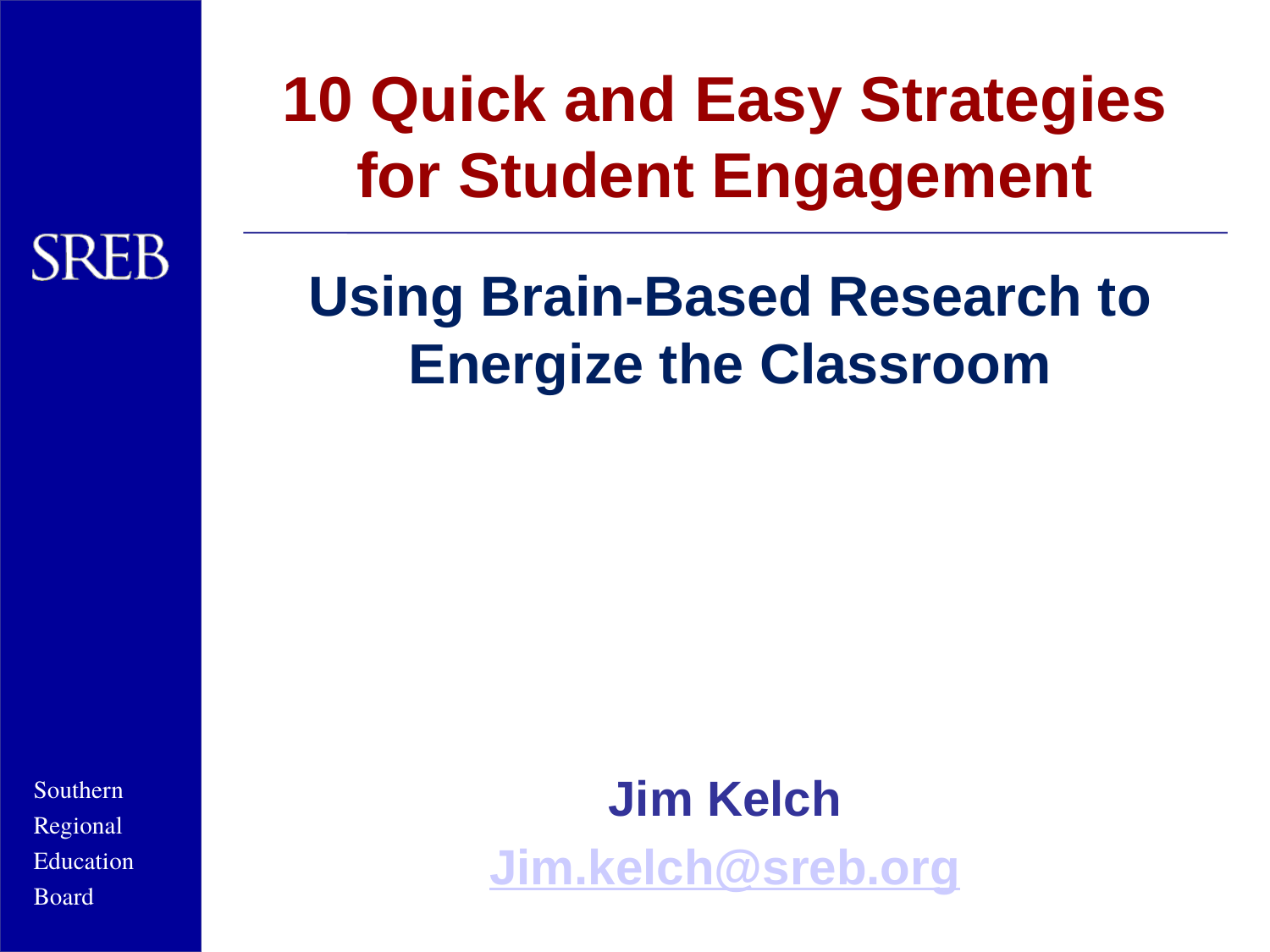

# 10 Quick and Easy Strategies for Student Engagement
Using Brain-Based Research to Energize the Classroom

Jim Kelch
Jim.kelch@sreb.org